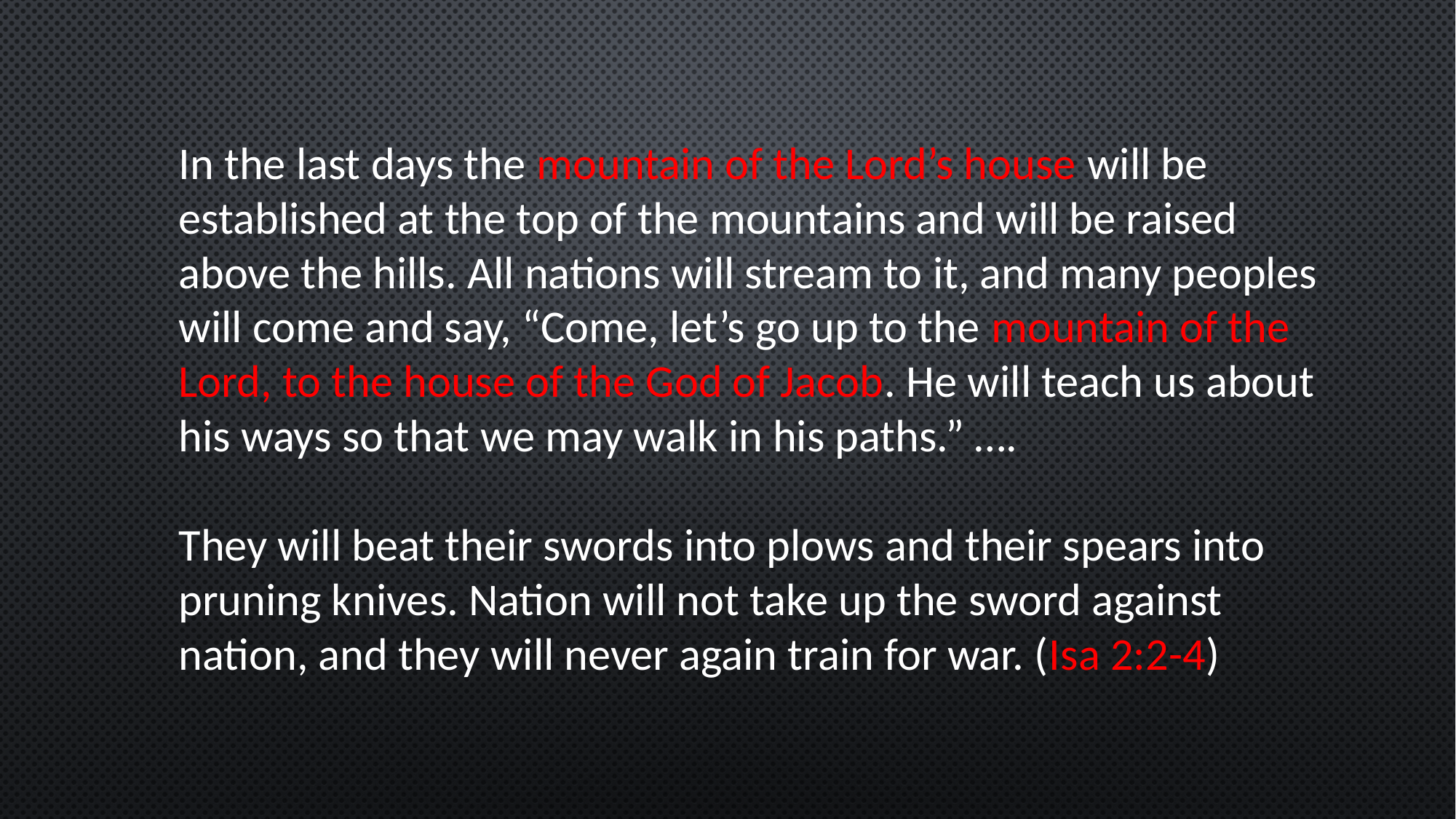

In the last days the mountain of the Lord’s house will be established at the top of the mountains and will be raised above the hills. All nations will stream to it, and many peoples will come and say, “Come, let’s go up to the mountain of the Lord, to the house of the God of Jacob. He will teach us about his ways so that we may walk in his paths.” ….

They will beat their swords into plows and their spears into pruning knives. Nation will not take up the sword against nation, and they will never again train for war. (Isa 2:2-4)